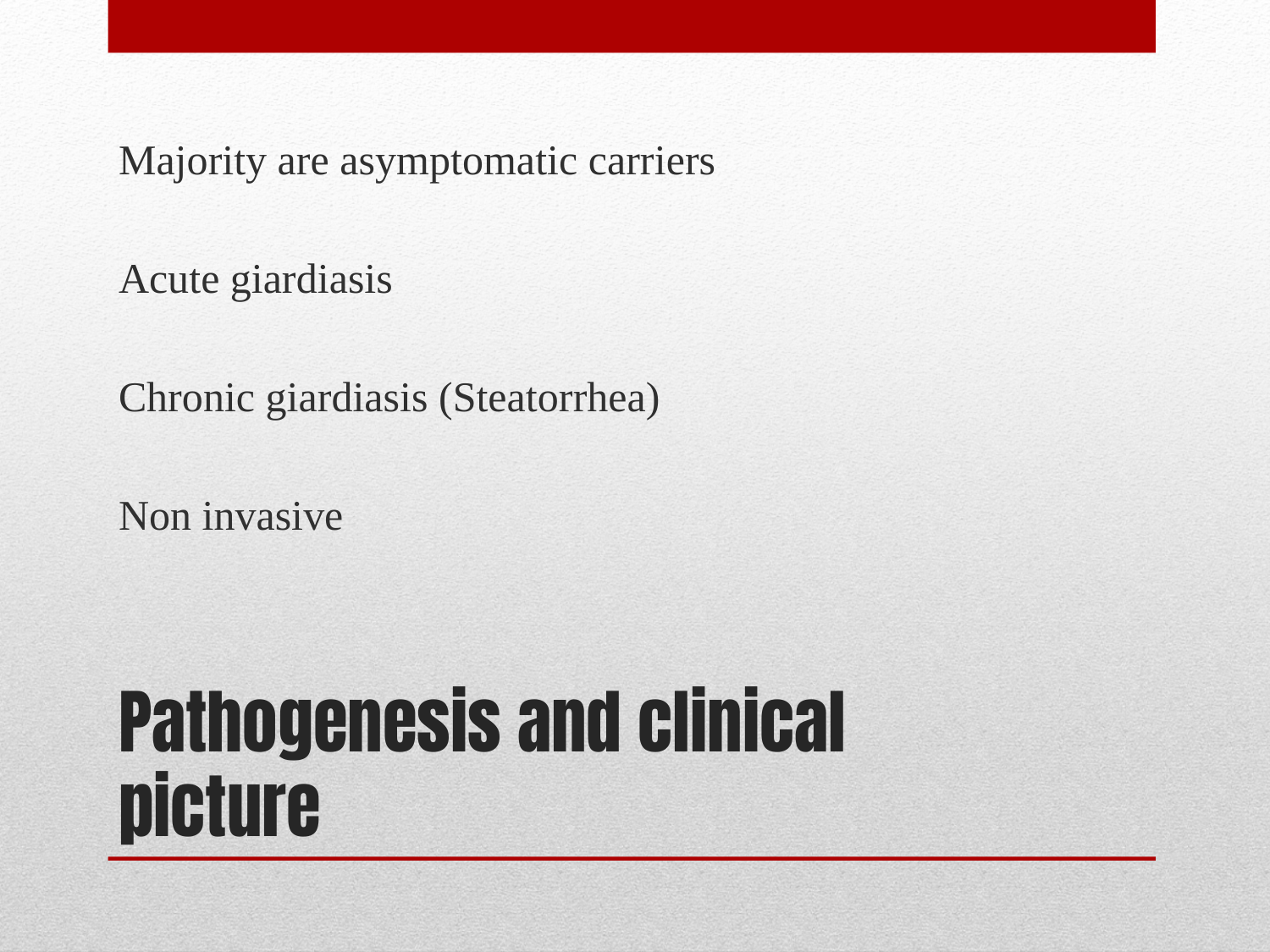

Majority are asymptomatic carriers

Acute giardiasis

Chronic giardiasis (Steatorrhea)

Non invasive

# Pathogenesis and clinical picture